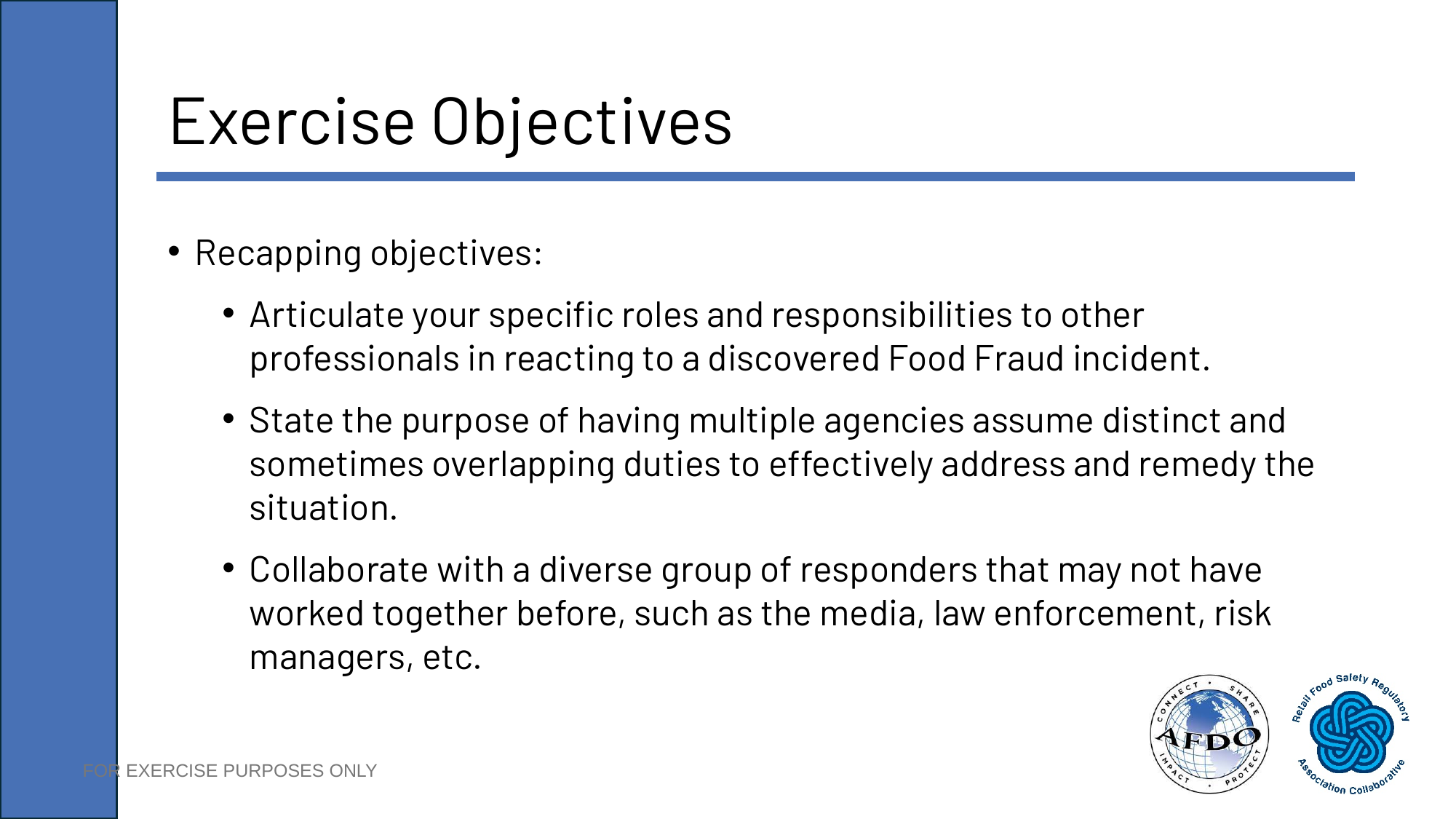

# Exercise Objectives
Recapping objectives:
Articulate your specific roles and responsibilities to other professionals in reacting to a discovered Food Fraud incident.
State the purpose of having multiple agencies assume distinct and sometimes overlapping duties to effectively address and remedy the situation.
Collaborate with a diverse group of responders that may not have worked together before, such as the media, law enforcement, risk managers, etc.
FOR EXERCISE PURPOSES ONLY